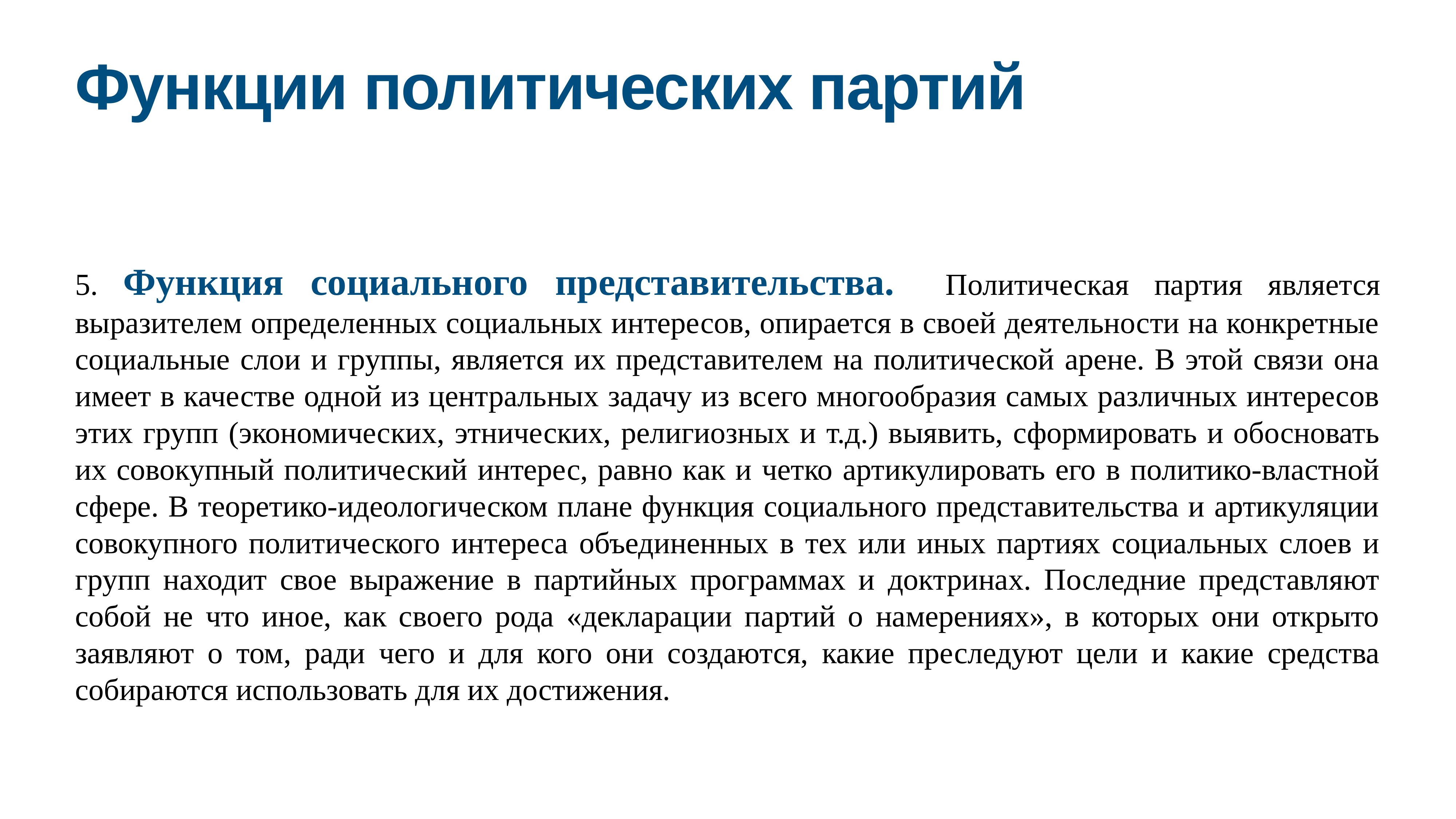

# Функции политических партий

5. Функция социального представительства.  Политическая партия является выразителем определенных социальных интересов, опирается в своей деятельности на конкретные социальные слои и группы, является их представителем на политической арене. В этой связи она имеет в качестве одной из центральных задачу из всего многообразия самых различных интересов этих групп (экономических, этнических, религиозных и т.д.) выявить, сформировать и обосновать их совокупный политический интерес, равно как и четко артикулировать его в политико-властной сфере. В теоретико-идеологическом плане функция социального представительства и артикуляции совокупного политического интереса объединенных в тех или иных партиях социальных слоев и групп находит свое выражение в партийных программах и доктринах. Последние представляют собой не что иное, как своего рода «декларации партий о намерениях», в которых они открыто заявляют о том, ради чего и для кого они создаются, какие преследуют цели и какие средства собираются использовать для их достижения.